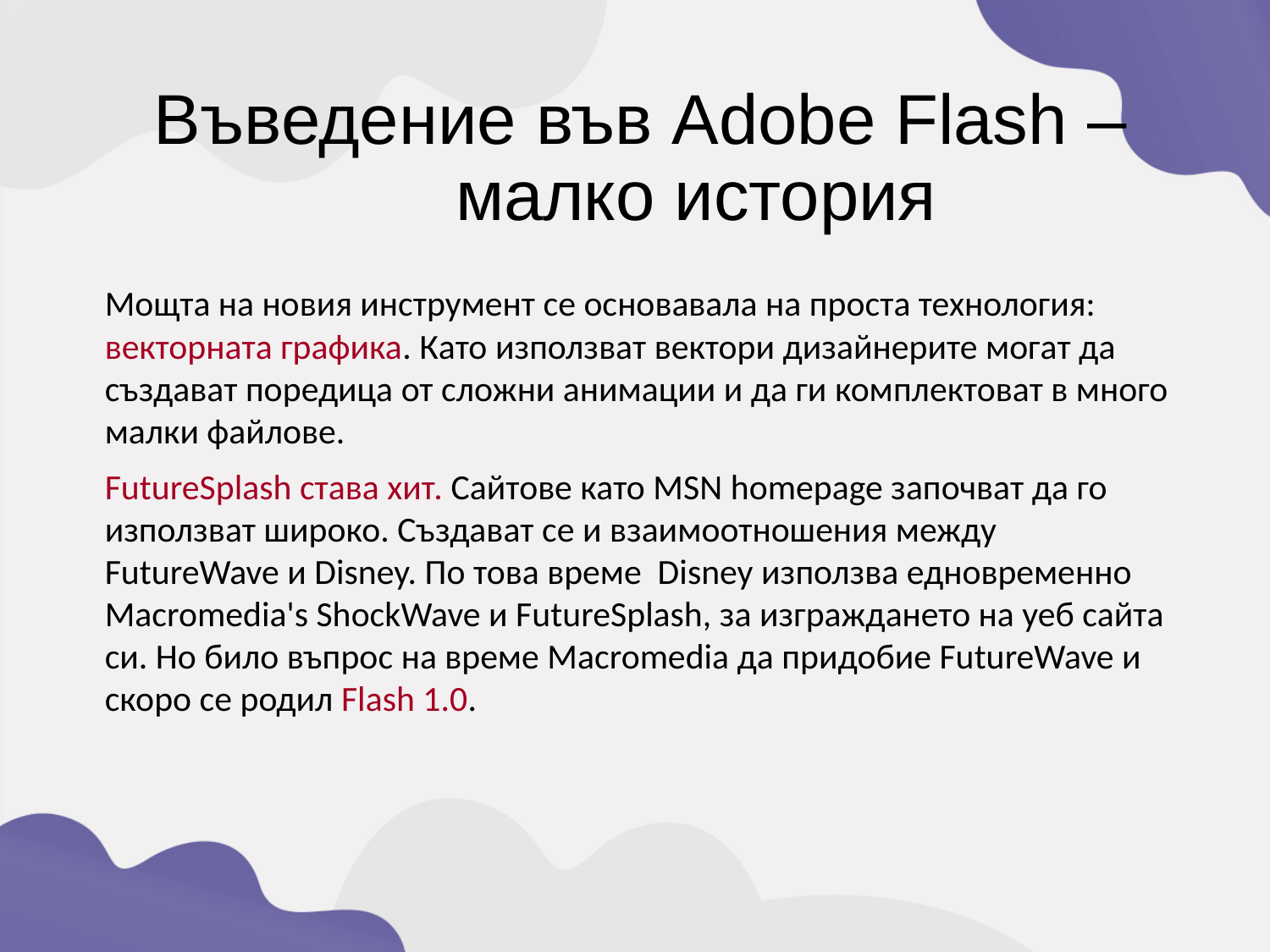

Въведение във Adobe Flash – малко история

	Мощта на новия инструмент се основавала на проста технология: векторната графика. Като използват вектори дизайнерите могат да създават поредица от сложни анимации и да ги комплектоват в много малки файлове.
	FutureSplash става хит. Сайтове като MSN homepage започват да го използват широко. Създават се и взаимоотношения между FutureWave и Disney. По това време  Disney използва едновременно Macromedia's ShockWave и FutureSplash, за изграждането на уеб сайта си. Но било въпрос на време Macromedia да придобие FutureWave и скоро се родил Flash 1.0.